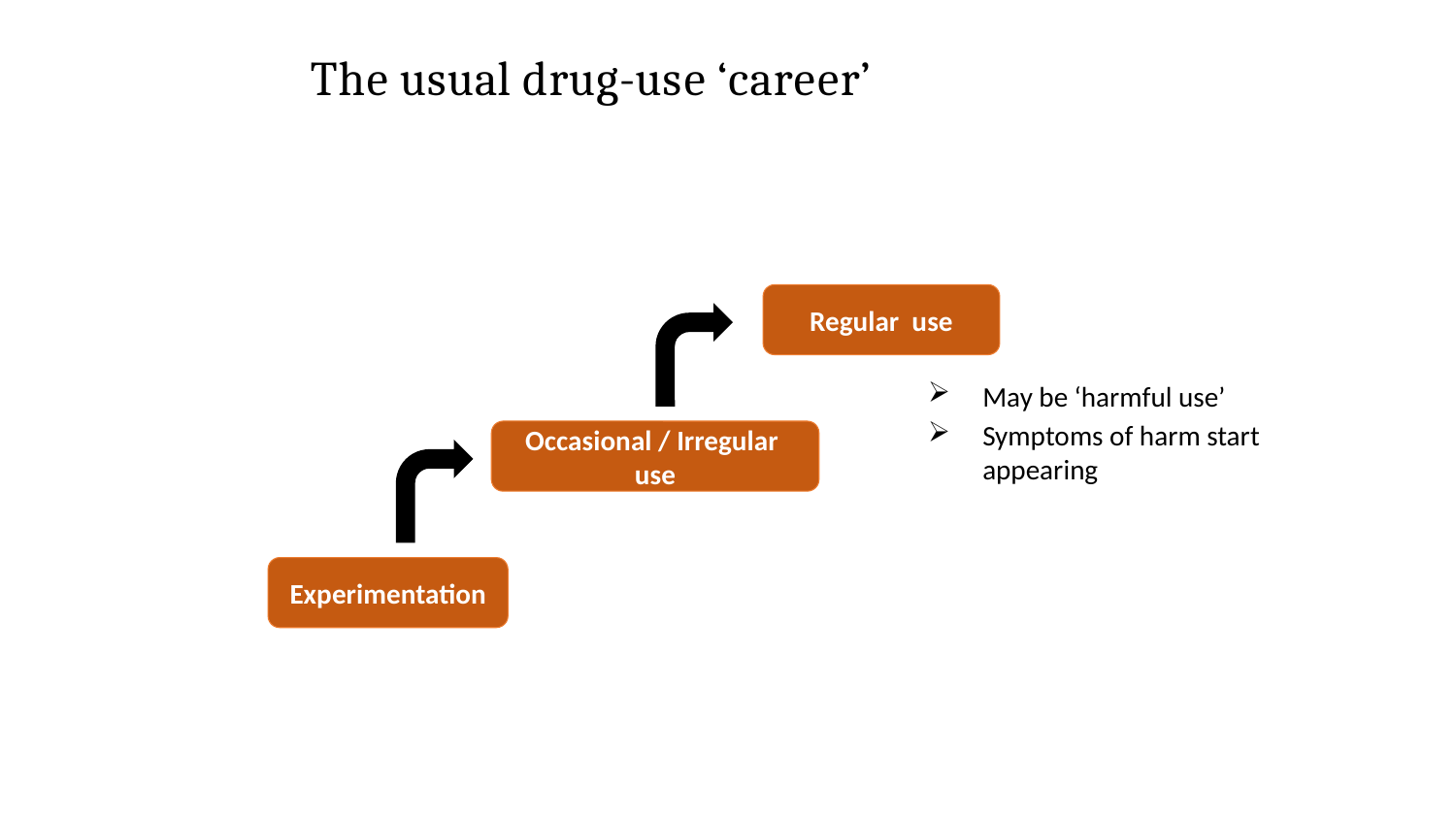

The usual drug-use ‘career’
Regular  use

May be ‘harmful use’
Symptoms of harm start appearing
Occasional / Irregular  use

Experimentation